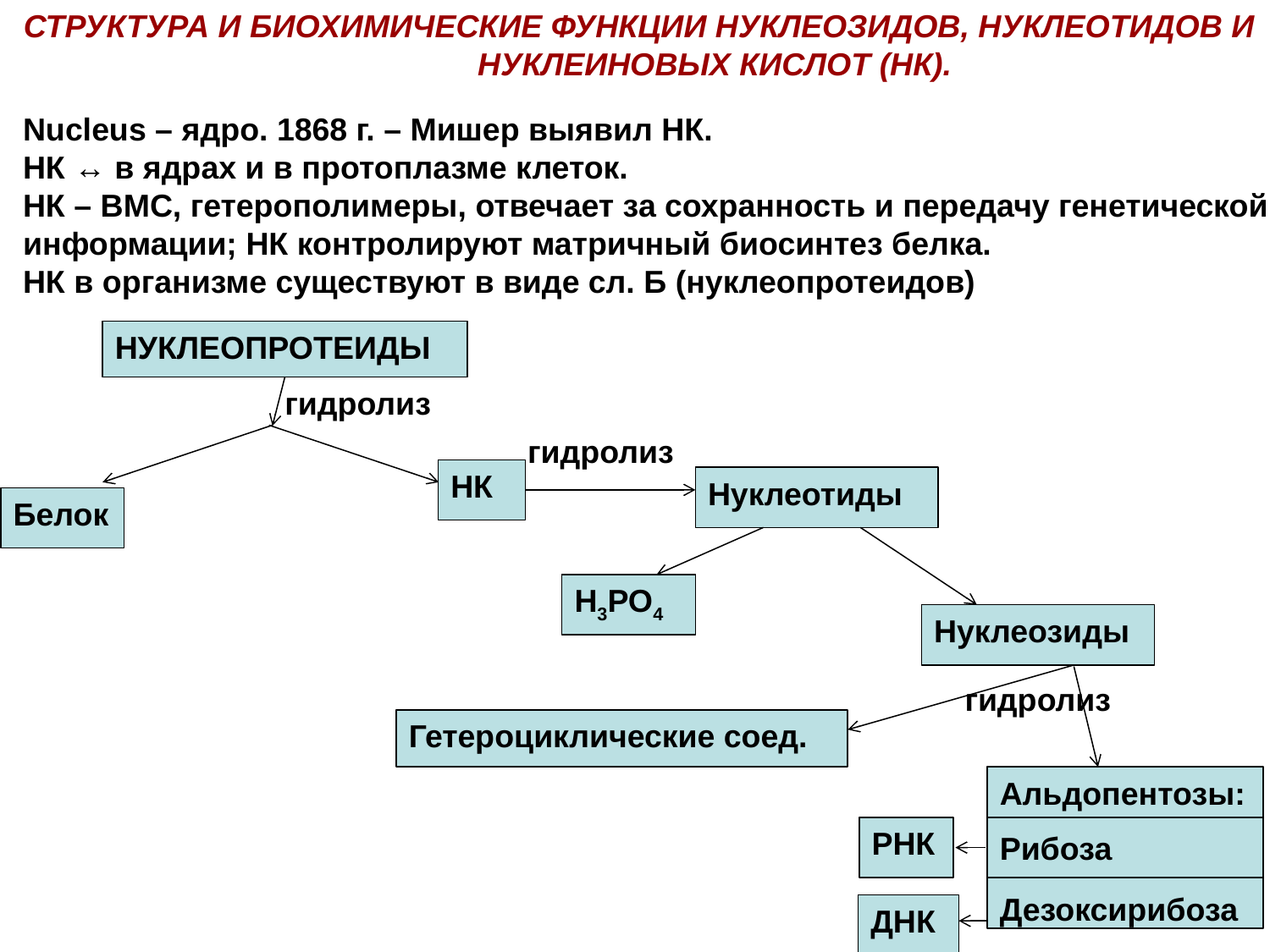

Структура и биохимические функции нуклеозидов, нуклеотидов и
                  нуклеиновых кислот (НК).

Nucleus – ядро. 1868 г. – Мишер выявил НК.
НК ↔ в ядрах и в протоплазме клеток.
НК – ВМС, гетерополимеры, отвечает за сохранность и передачу генетической
информации; НК контролируют матричный биосинтез белка.
НК в организме существуют в виде сл. Б (нуклеопротеидов)

НУКЛЕОПРОТЕИДЫ
гидролиз
гидролиз
НК
Нуклеотиды
Белок
Н3РО4
Нуклеозиды
гидролиз
Гетероциклические соед.
Альдопентозы:

Рибоза

Дезоксирибоза
РНК
ДНК